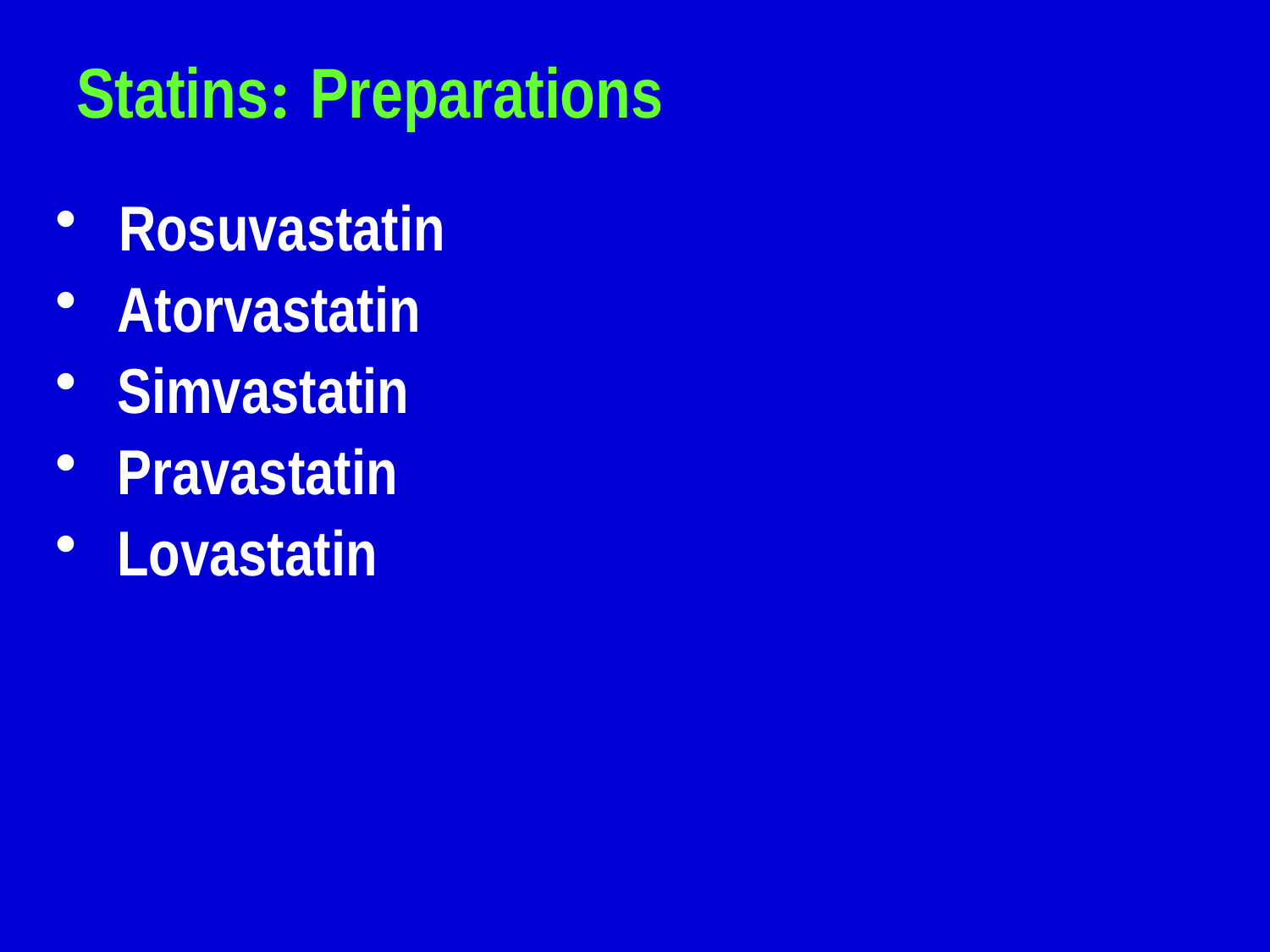

# Statins: Preparations

 Rosuvastatin
 Atorvastatin
 Simvastatin
 Pravastatin
 Lovastatin